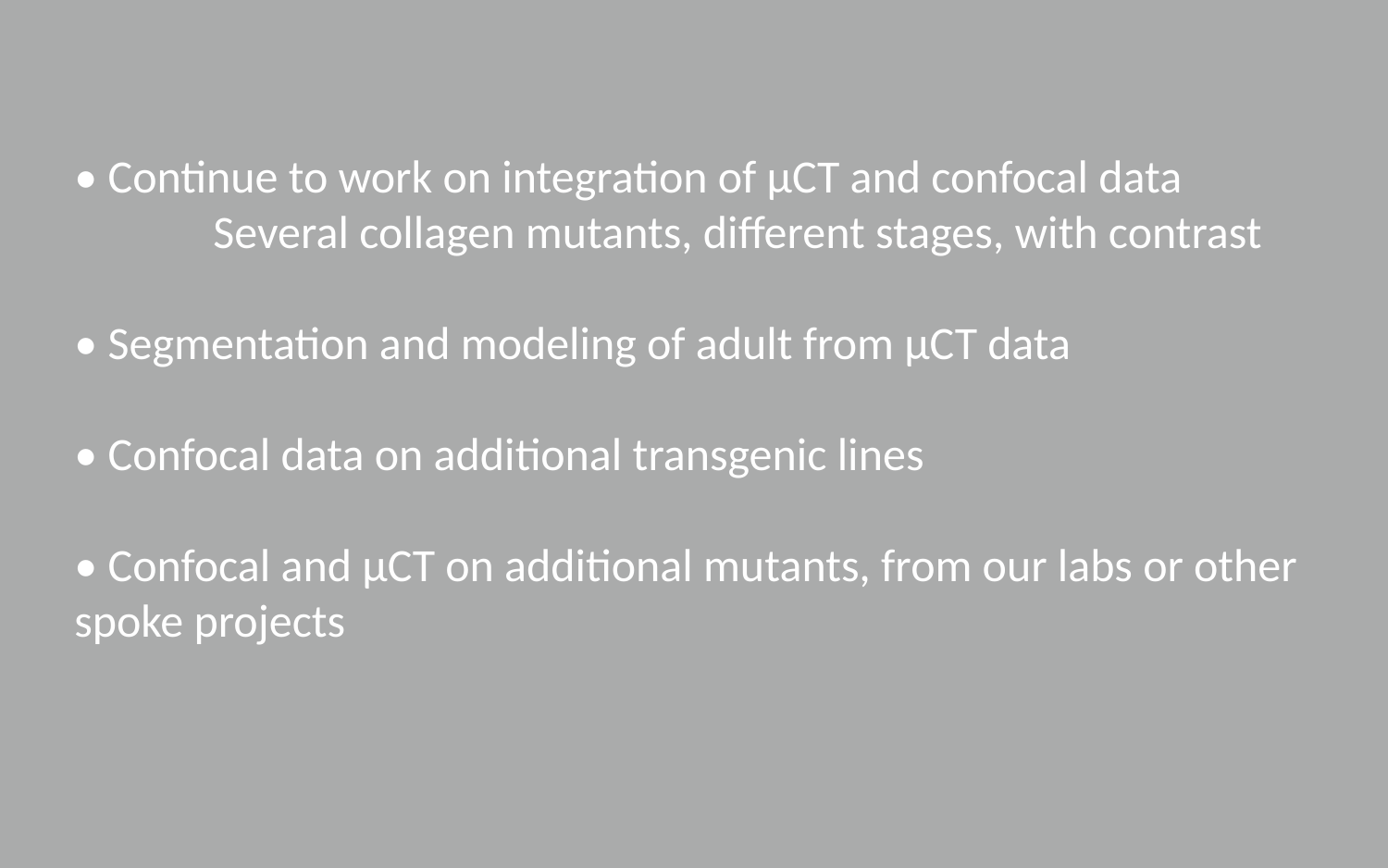

• Continue to work on integration of µCT and confocal data
	Several collagen mutants, different stages, with contrast

• Segmentation and modeling of adult from µCT data

• Confocal data on additional transgenic lines

• Confocal and µCT on additional mutants, from our labs or other spoke projects